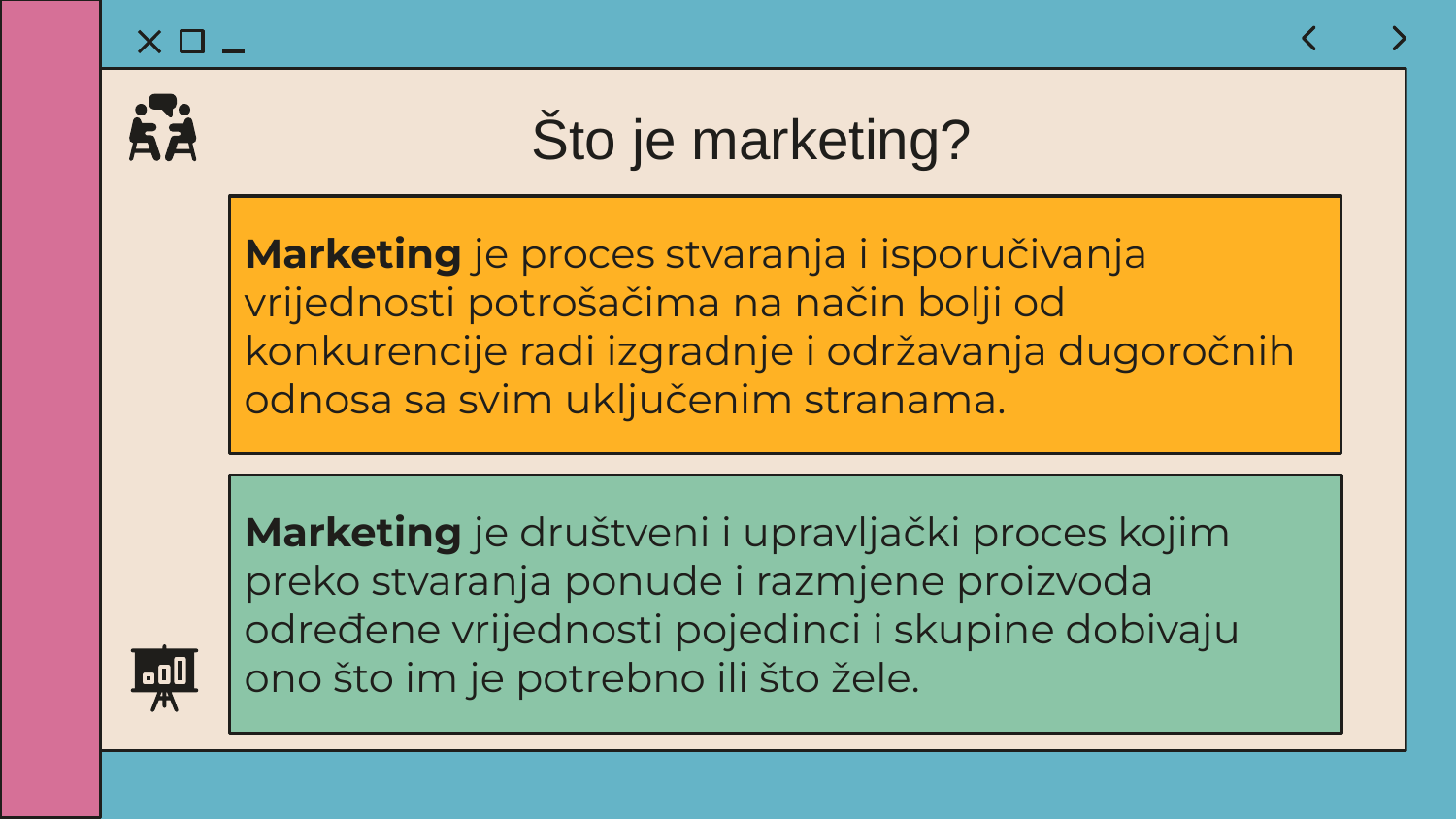

# Što je marketing?

Marketing je proces stvaranja i isporučivanja vrijednosti potrošačima na način bolji od konkurencije radi izgradnje i održavanja dugoročnih odnosa sa svim uključenim stranama.
Marketing je društveni i upravljački proces kojim preko stvaranja ponude i razmjene proizvoda određene vrijednosti pojedinci i skupine dobivaju ono što im je potrebno ili što žele.